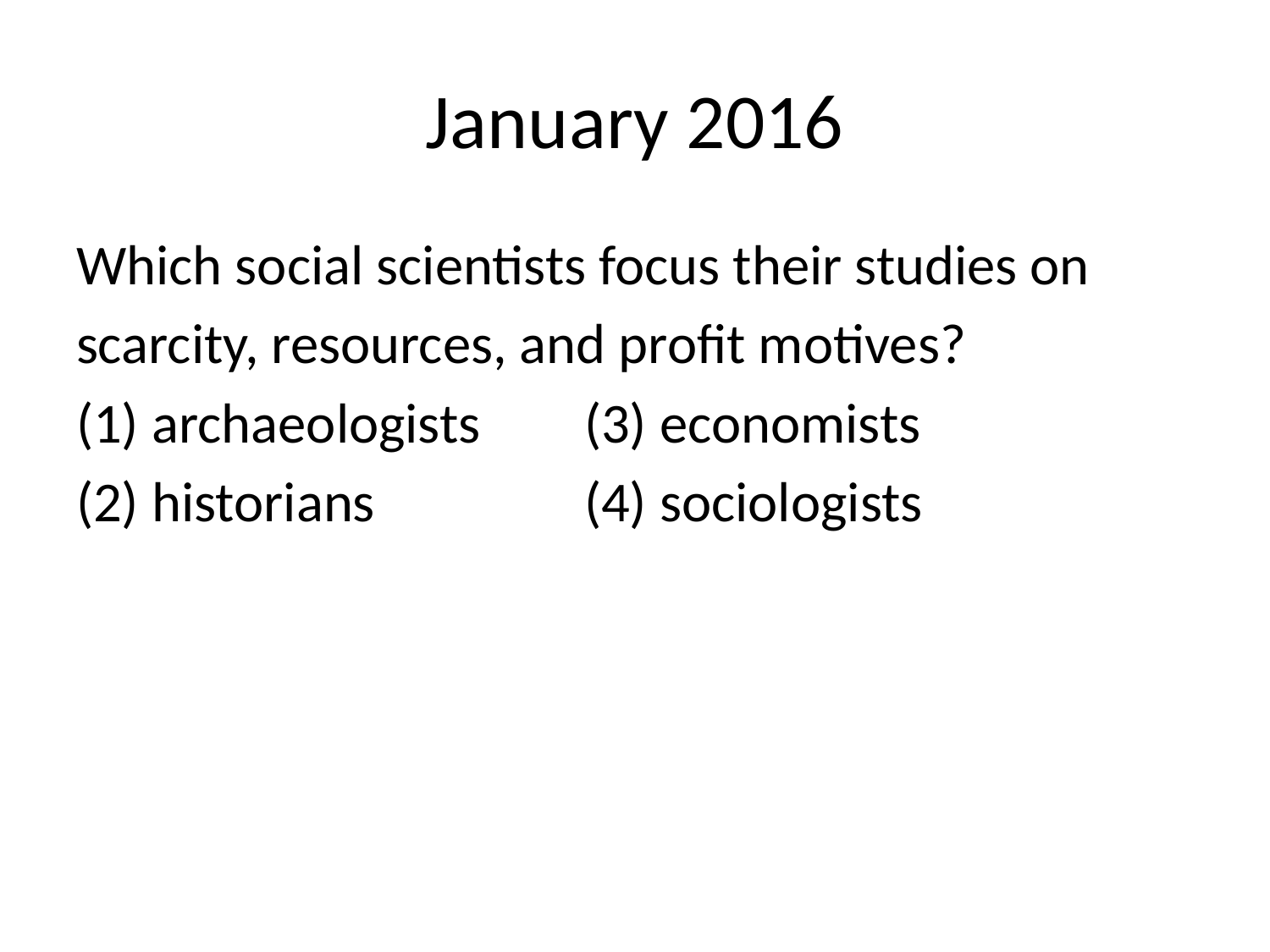

# January 2016
Which social scientists focus their studies on
scarcity, resources, and profit motives?
(1) archaeologists 	(3) economists
(2) historians 		(4) sociologists